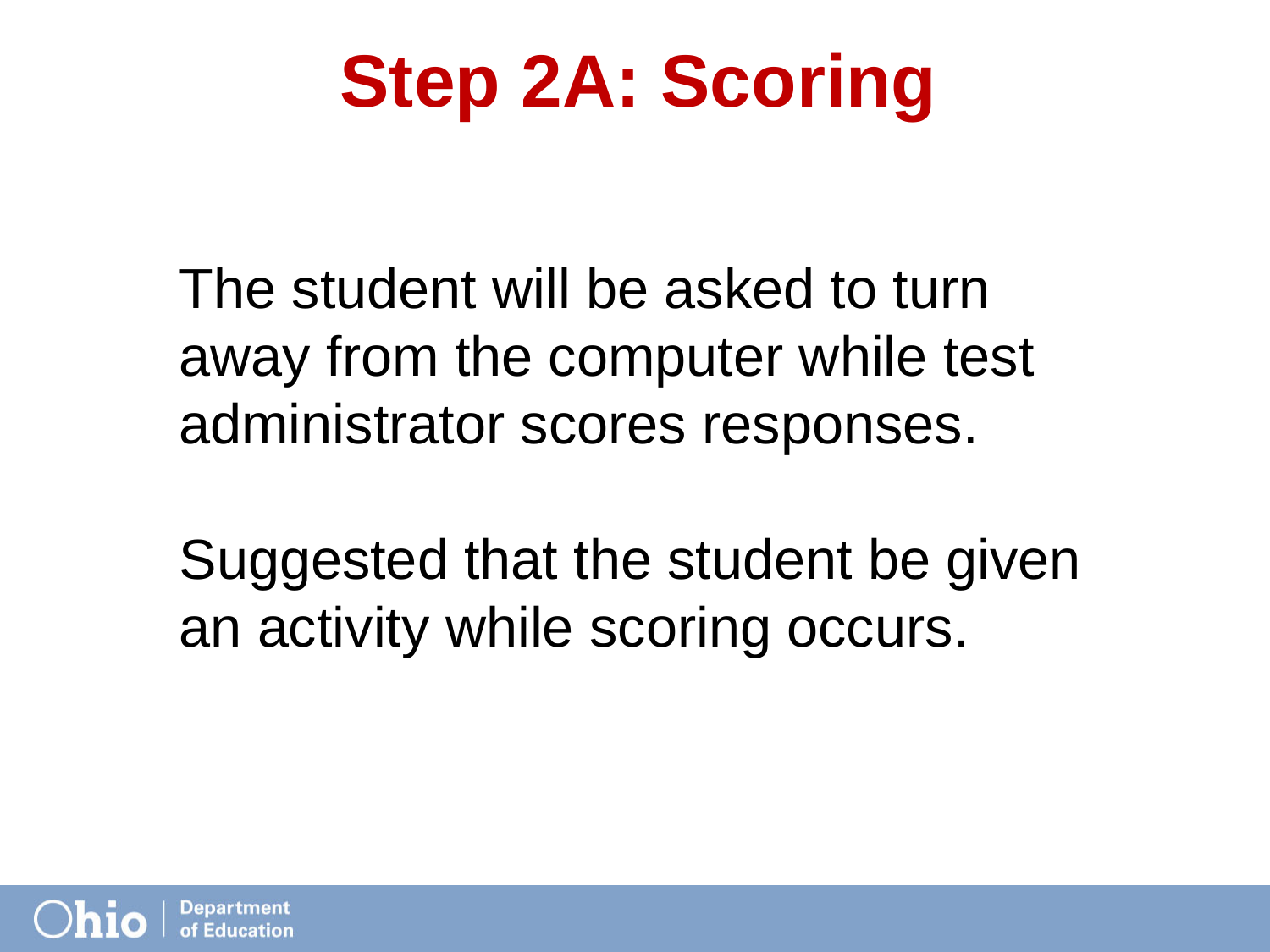

# Step 2A: Scoring
The student will be asked to turn away from the computer while test administrator scores responses.

Suggested that the student be given an activity while scoring occurs.